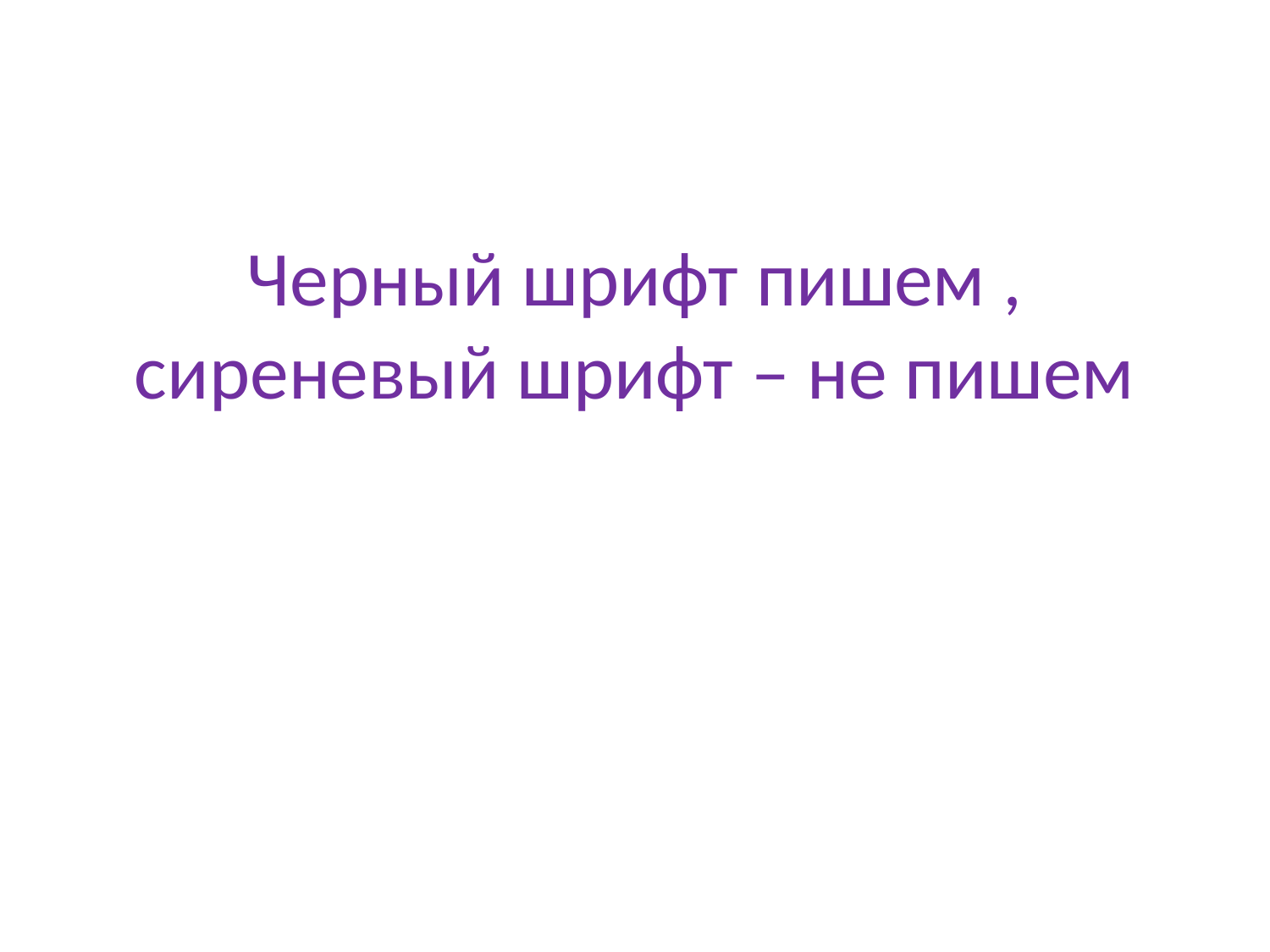

Черный шрифт пишем , сиреневый шрифт – не пишем